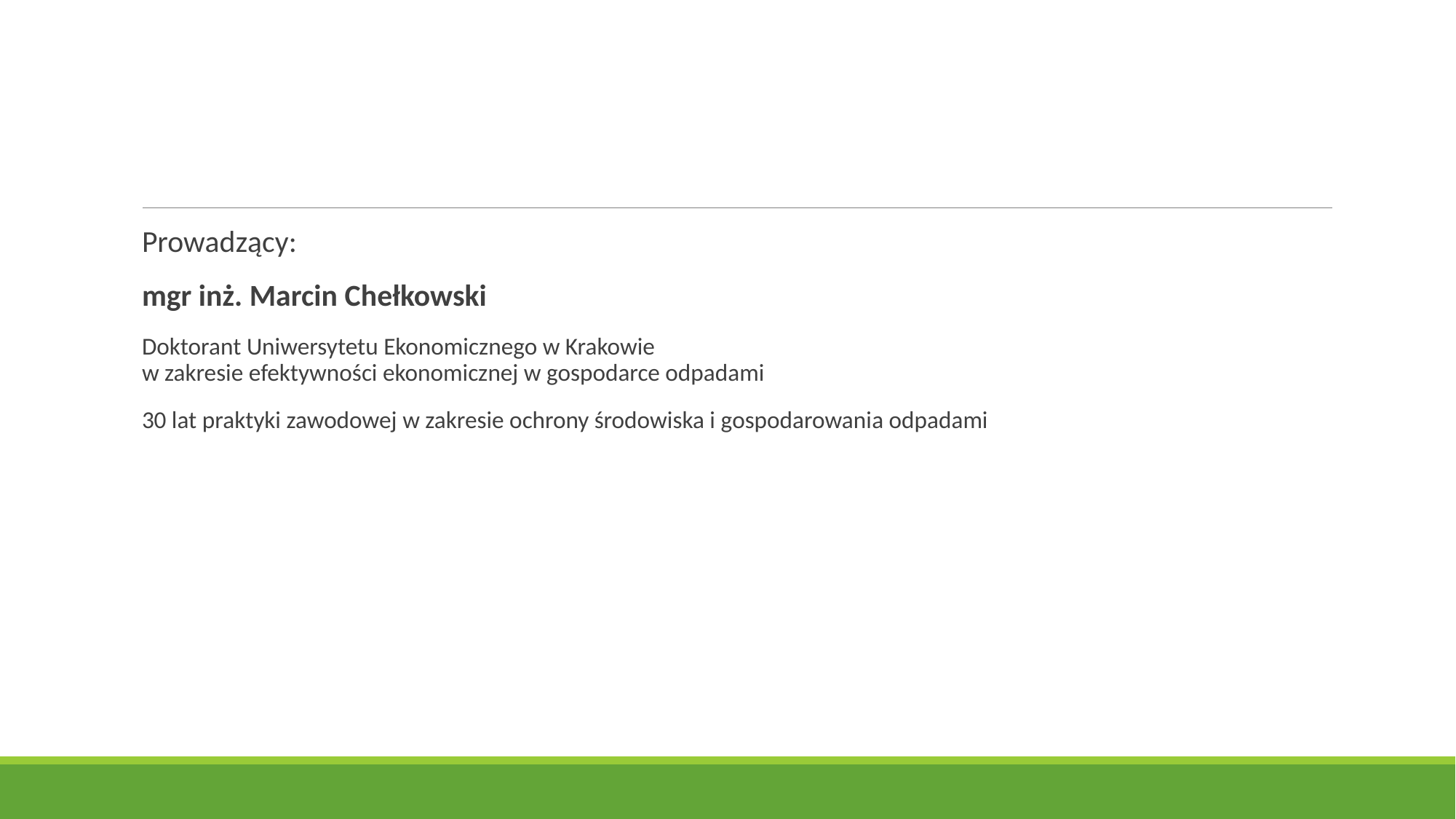

Prowadzący:
mgr inż. Marcin Chełkowski
Doktorant Uniwersytetu Ekonomicznego w Krakowie
w zakresie efektywności ekonomicznej w gospodarce odpadami
30 lat praktyki zawodowej w zakresie ochrony środowiska i gospodarowania odpadami